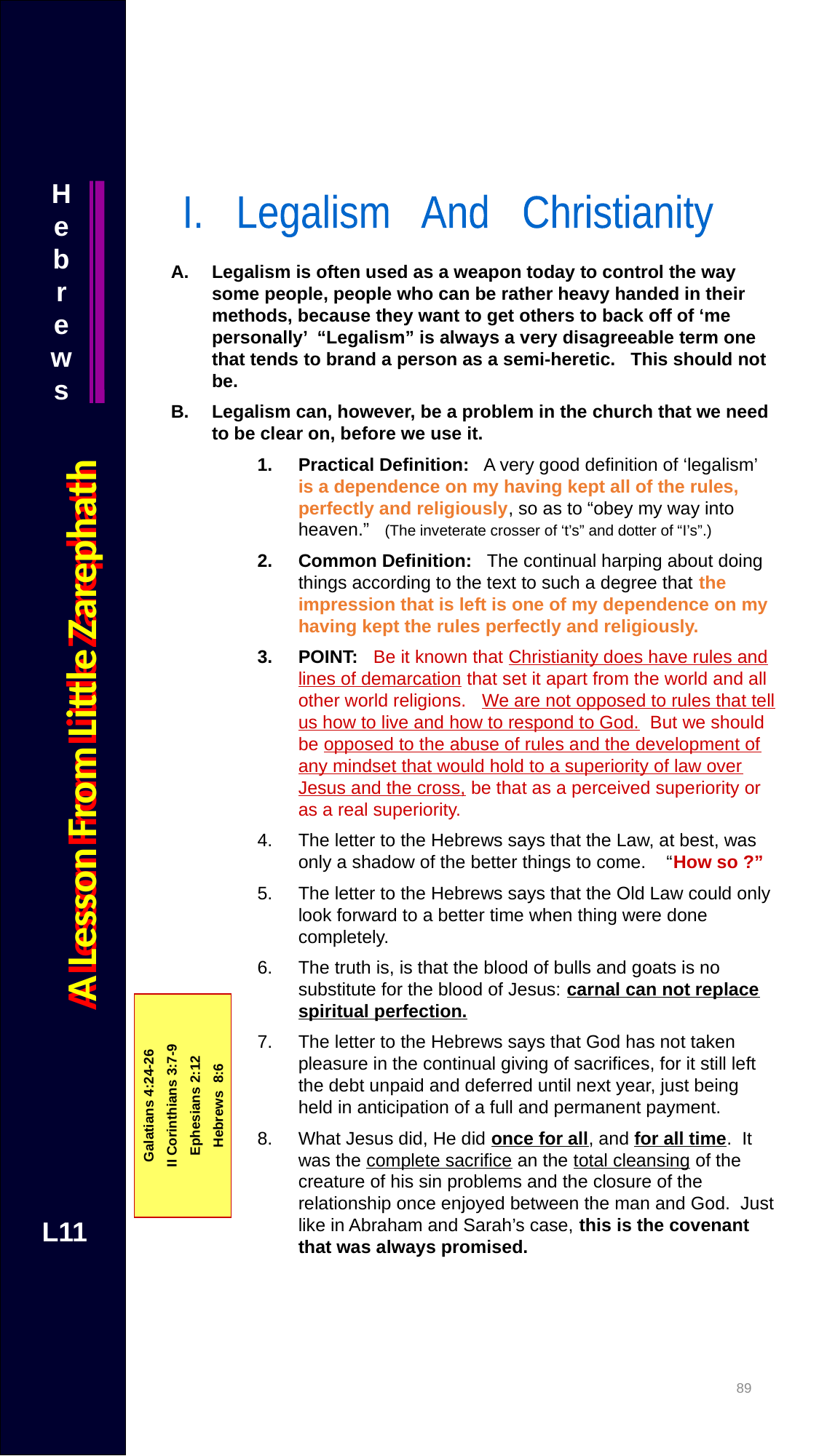

Hebrews

I.   Legalism   And   Christianity
Legalism is often used as a weapon today to control the way some people, people who can be rather heavy handed in their methods, because they want to get others to back off of ‘me personally’  “Legalism” is always a very disagreeable term one that tends to brand a person as a semi-heretic.   This should not be.
Legalism can, however, be a problem in the church that we need to be clear on, before we use it.
Practical Definition:   A very good definition of ‘legalism’ is a dependence on my having kept all of the rules, perfectly and religiously, so as to “obey my way into heaven.”   (The inveterate crosser of ‘t’s” and dotter of “I’s”.)
Common Definition:   The continual harping about doing things according to the text to such a degree that the impression that is left is one of my dependence on my having kept the rules perfectly and religiously.
POINT:   Be it known that Christianity does have rules and lines of demarcation that set it apart from the world and all other world religions.   We are not opposed to rules that tell us how to live and how to respond to God.  But we should be opposed to the abuse of rules and the development of any mindset that would hold to a superiority of law over Jesus and the cross, be that as a perceived superiority or as a real superiority.
The letter to the Hebrews says that the Law, at best, was only a shadow of the better things to come.    “How so ?”
The letter to the Hebrews says that the Old Law could only look forward to a better time when thing were done completely.
The truth is, is that the blood of bulls and goats is no substitute for the blood of Jesus: carnal can not replace spiritual perfection.
The letter to the Hebrews says that God has not taken pleasure in the continual giving of sacrifices, for it still left the debt unpaid and deferred until next year, just being held in anticipation of a full and permanent payment.
What Jesus did, He did once for all, and for all time.  It was the complete sacrifice an the total cleansing of the creature of his sin problems and the closure of the relationship once enjoyed between the man and God.  Just like in Abraham and Sarah’s case, this is the covenant that was always promised.
A Lesson From Little Zarephath
A Lesson From Little Zarephath
Galatians 4:24-26
II Corinthians 3:7-9
Ephesians 2:12
Hebrews  8:6
L11
89